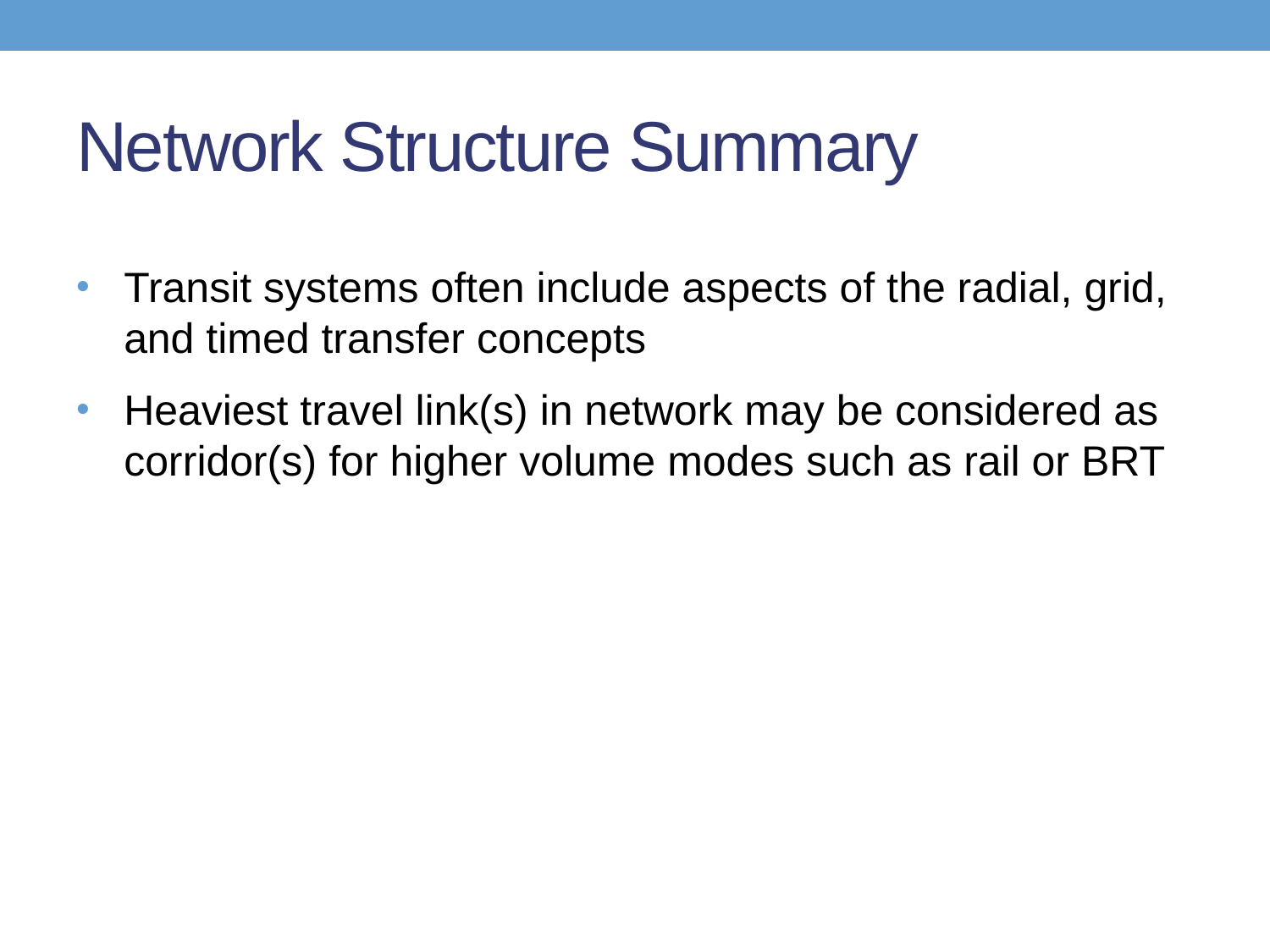

# Network Structure Summary
Transit systems often include aspects of the radial, grid, and timed transfer concepts
Heaviest travel link(s) in network may be considered as corridor(s) for higher volume modes such as rail or BRT